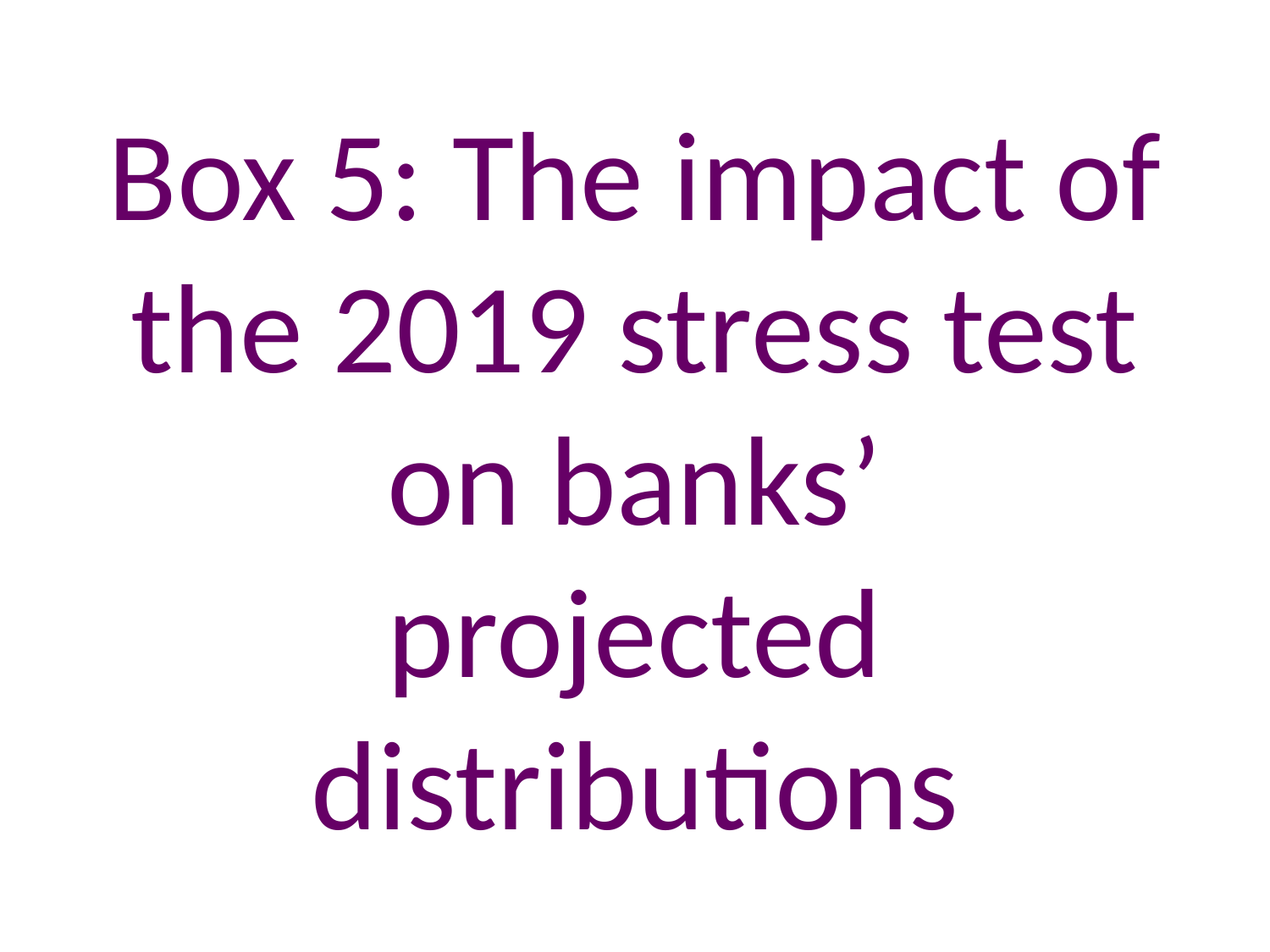

# Box 5: The impact of the 2019 stress test on banks’ projected distributions